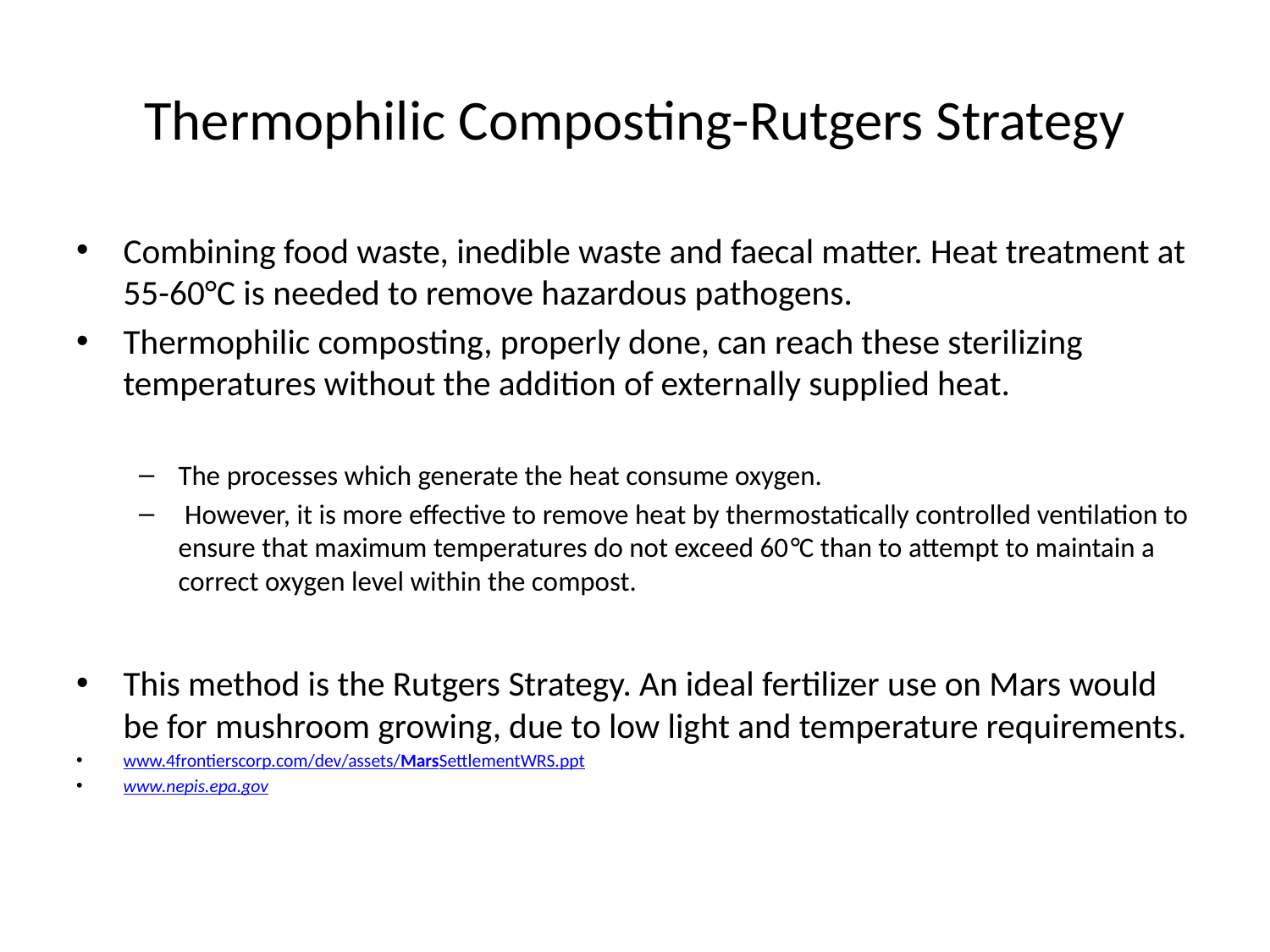

# Thermophilic Composting-Rutgers Strategy
Combining food waste, inedible waste and faecal matter. Heat treatment at 55-60°C is needed to remove hazardous pathogens.
Thermophilic composting, properly done, can reach these sterilizing temperatures without the addition of externally supplied heat.

The processes which generate the heat consume oxygen.
 However, it is more effective to remove heat by thermostatically controlled ventilation to ensure that maximum temperatures do not exceed 60°C than to attempt to maintain a correct oxygen level within the compost.

This method is the Rutgers Strategy. An ideal fertilizer use on Mars would be for mushroom growing, due to low light and temperature requirements.
www.4frontierscorp.com/dev/assets/MarsSettlementWRS.ppt
www.nepis.epa.gov